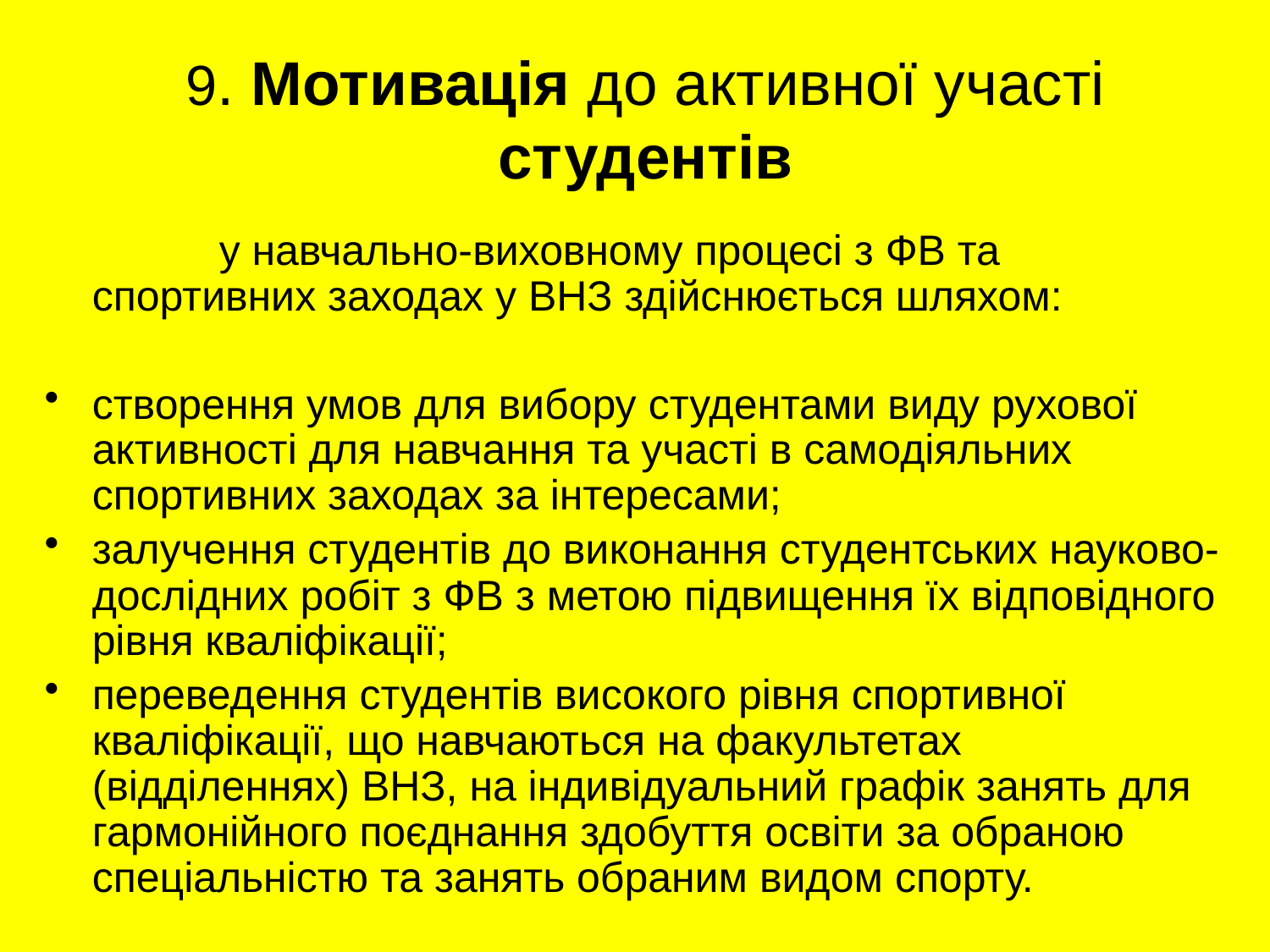

# 9. Мотивація до активної участі студентів
		у навчально-виховному процесі з ФВ та спортивних заходах у ВНЗ здійснюється шляхом:

створення умов для вибору студентами виду рухової активності для навчання та участі в самодіяльних спортивних заходах за інтересами;
залучення студентів до виконання студентських науково-дослідних робіт з ФВ з метою підвищення їх відповідного рівня кваліфікації;
переведення студентів високого рівня спортивної кваліфікації, що навчаються на факультетах (відділеннях) ВНЗ, на індивідуальний графік занять для гармонійного поєднання здобуття освіти за обраною спеціальністю та занять обраним видом спорту.